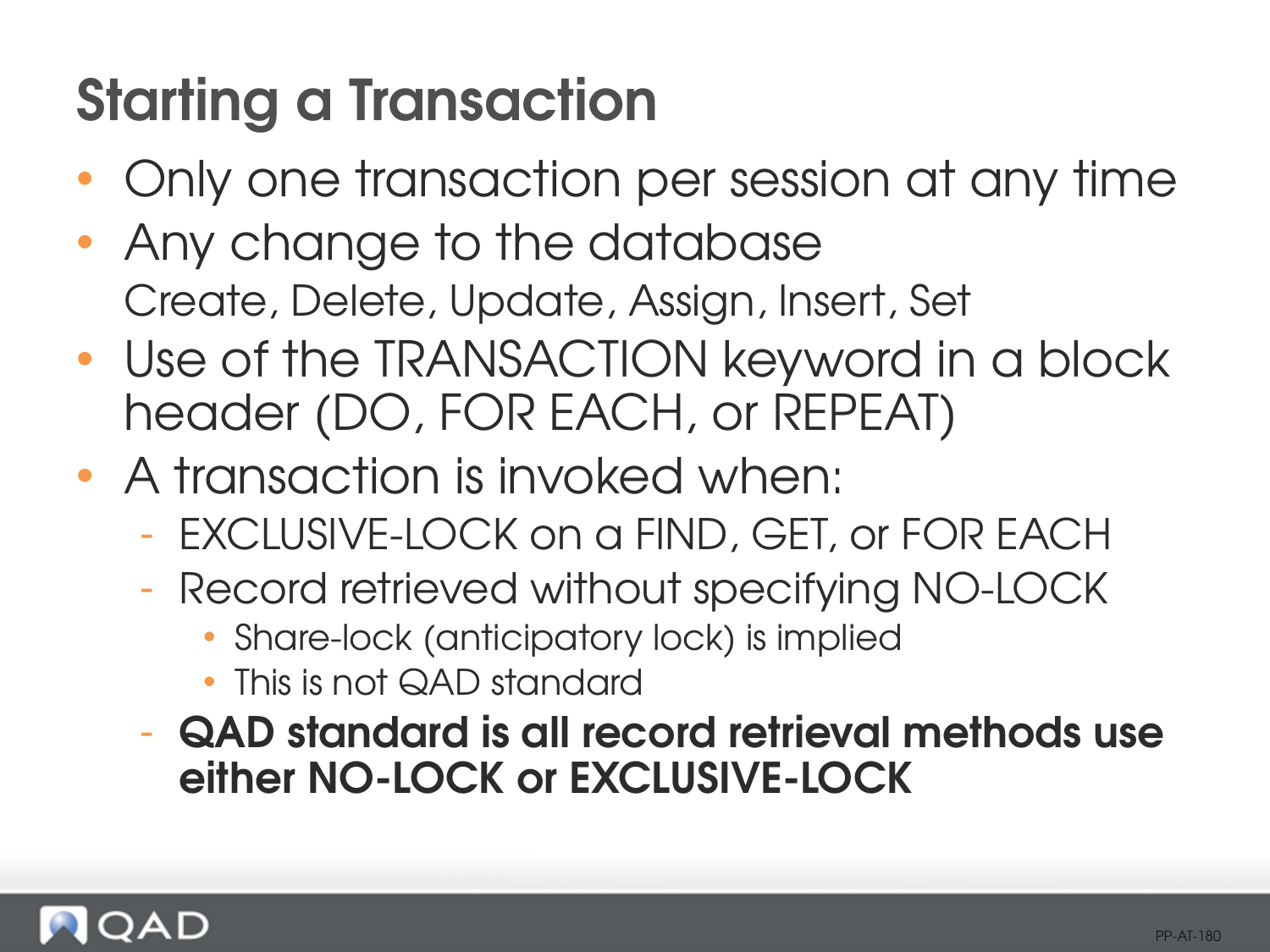

# Starting a Transaction
Only one transaction per session at any time
Any change to the database
Create, Delete, Update, Assign, Insert, Set
Use of the TRANSACTION keyword in a block header (DO, FOR EACH, or REPEAT)
A transaction is invoked when:
EXCLUSIVE-LOCK on a FIND, GET, or FOR EACH
Record retrieved without specifying NO-LOCK
Share-lock (anticipatory lock) is implied
This is not QAD standard
QAD standard is all record retrieval methods use either NO-LOCK or EXCLUSIVE-LOCK
PP-AT-180